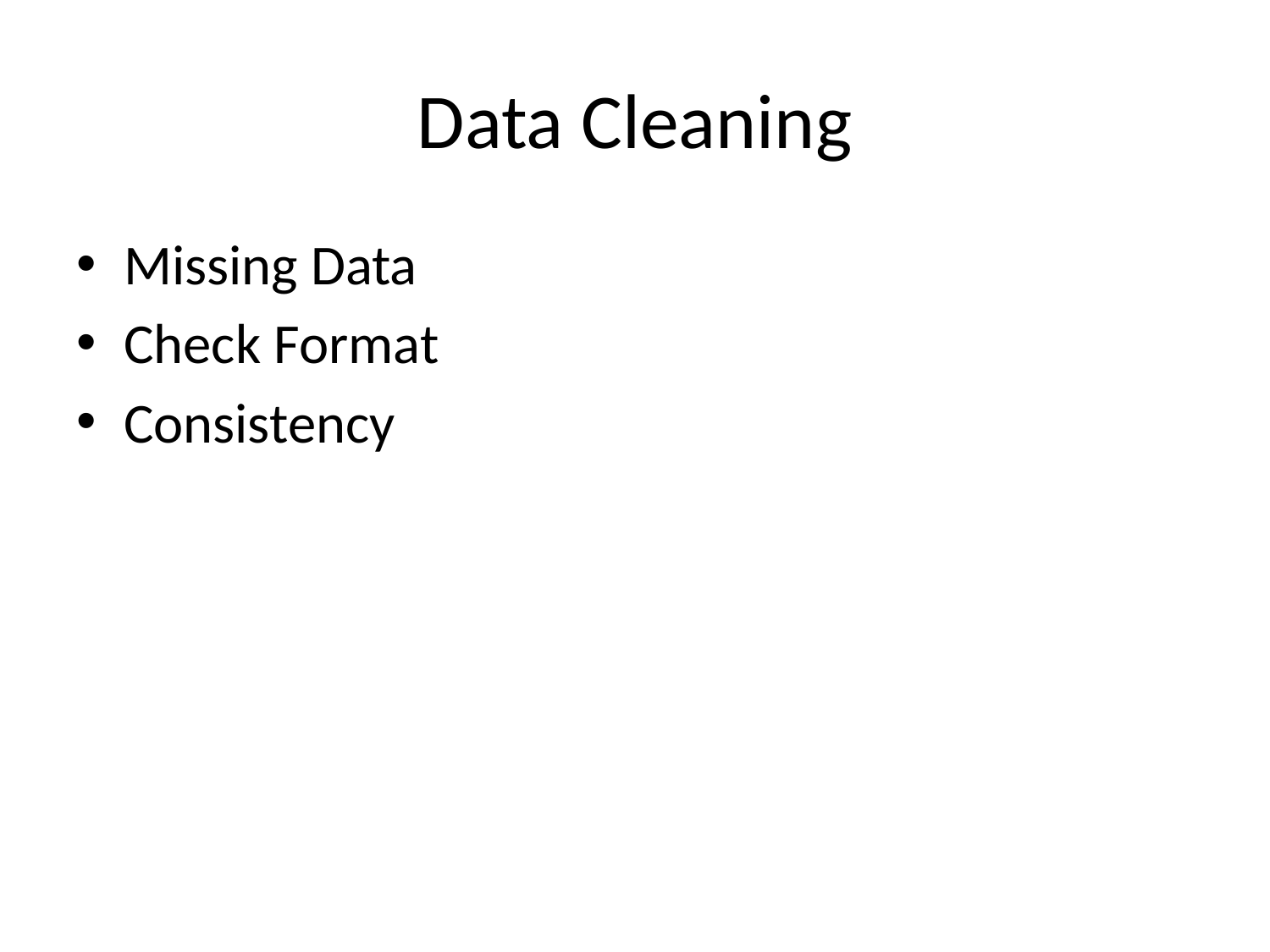

# Data Cleaning
Missing Data
Check Format
Consistency